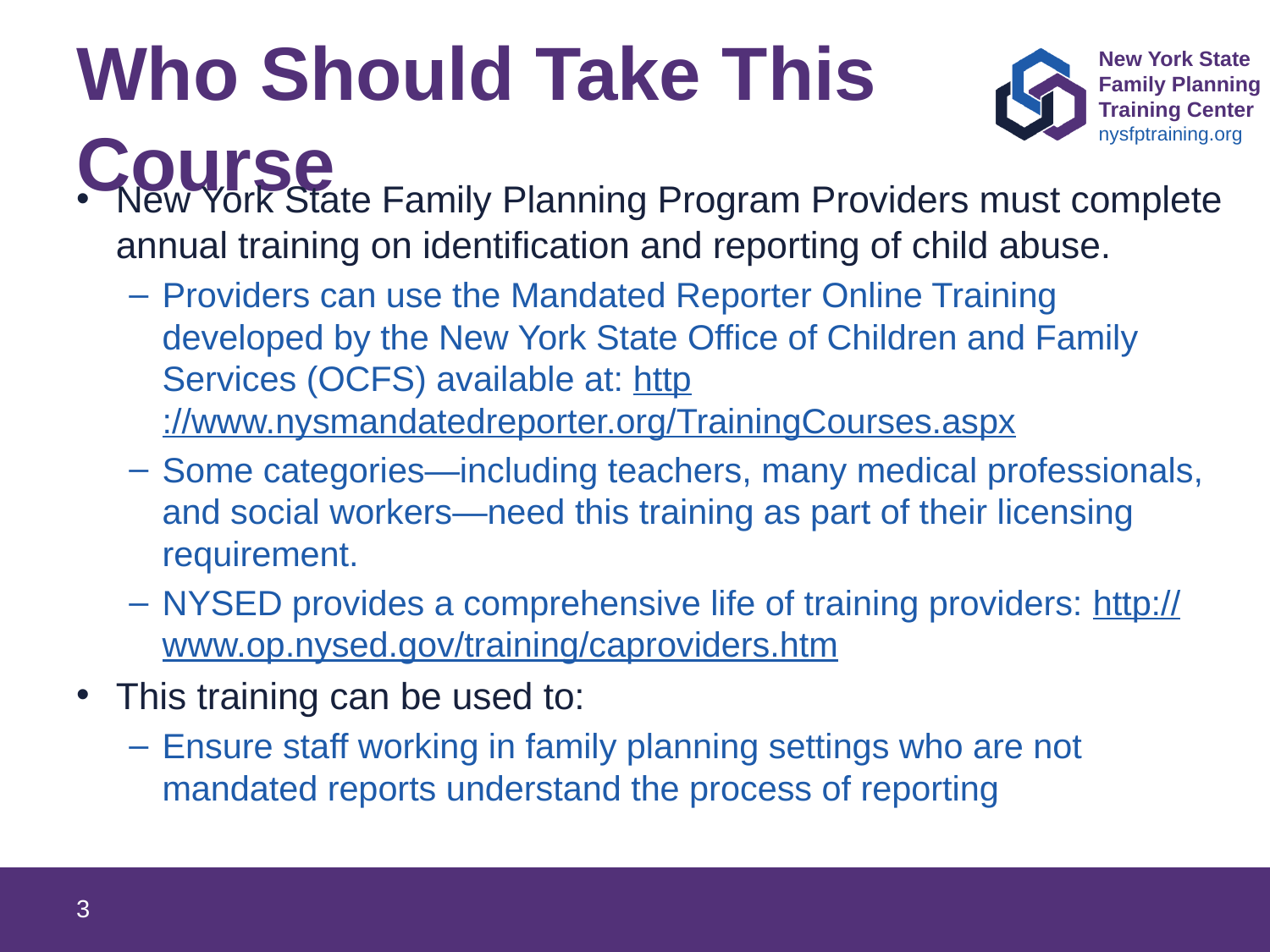

# Who Should Take This Course
New York State Family Planning Program Providers must complete annual training on identification and reporting of child abuse.
Providers can use the Mandated Reporter Online Training developed by the New York State Office of Children and Family Services (OCFS) available at: http://www.nysmandatedreporter.org/TrainingCourses.aspx
Some categories—including teachers, many medical professionals, and social workers—need this training as part of their licensing requirement.
NYSED provides a comprehensive life of training providers: http://www.op.nysed.gov/training/caproviders.htm
This training can be used to:
Ensure staff working in family planning settings who are not mandated reports understand the process of reporting
3